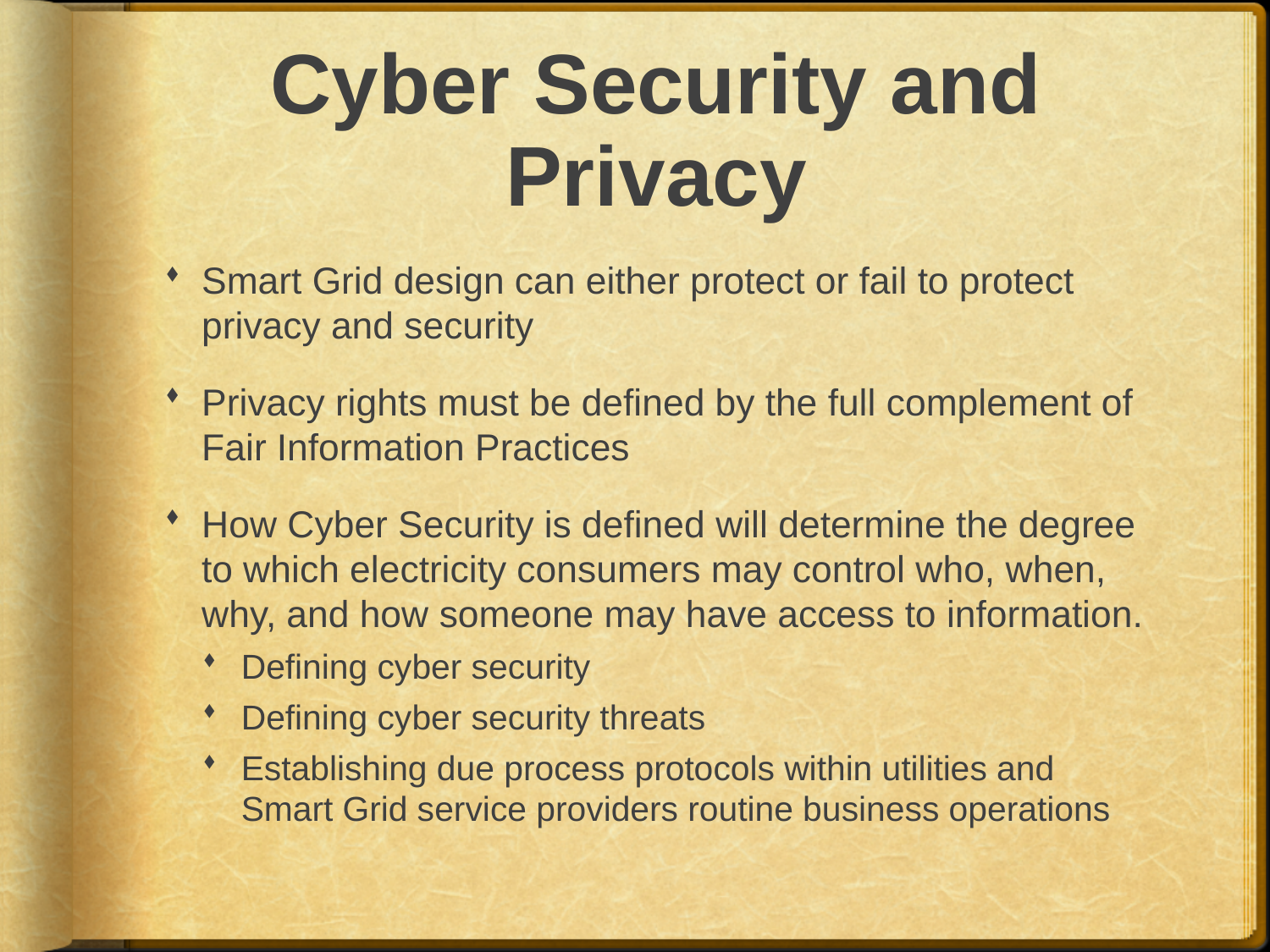

# Cyber Security and Privacy
Smart Grid design can either protect or fail to protect privacy and security
Privacy rights must be defined by the full complement of Fair Information Practices
How Cyber Security is defined will determine the degree to which electricity consumers may control who, when, why, and how someone may have access to information.
Defining cyber security
Defining cyber security threats
Establishing due process protocols within utilities and Smart Grid service providers routine business operations